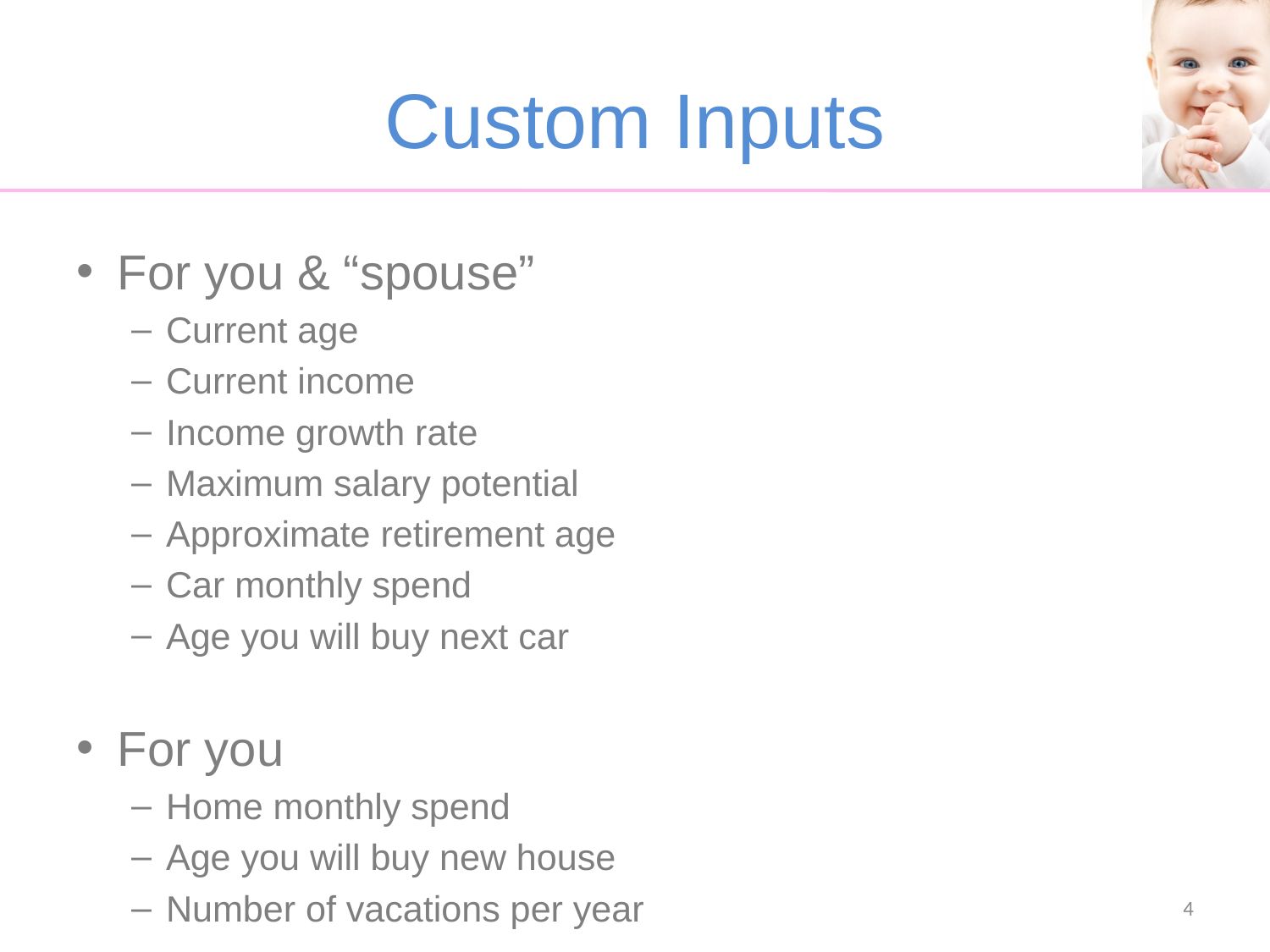

# Custom Inputs
For you & “spouse”
Current age
Current income
Income growth rate
Maximum salary potential
Approximate retirement age
Car monthly spend
Age you will buy next car

For you
Home monthly spend
Age you will buy new house
Number of vacations per year

4